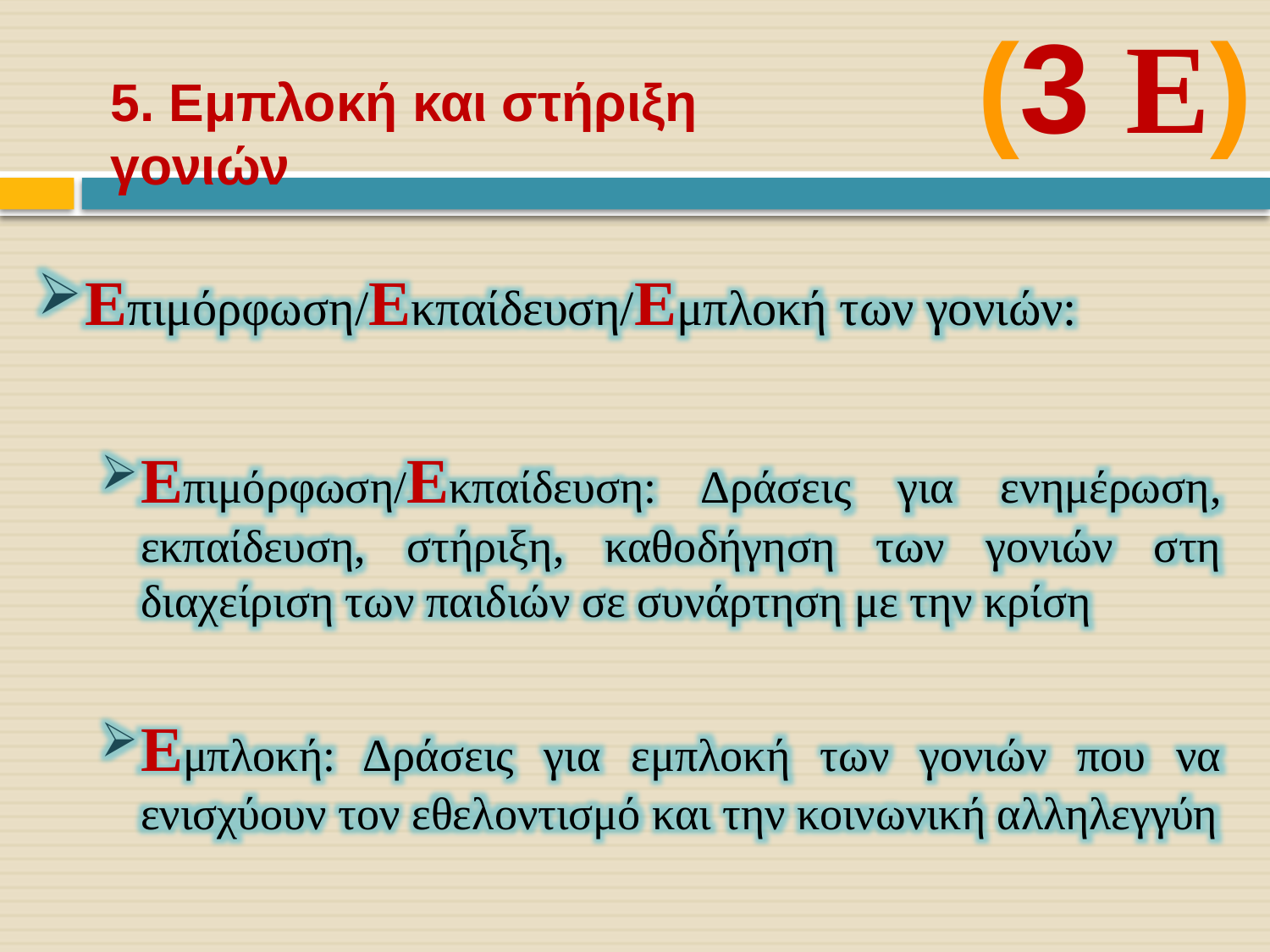

(3 Ε)
5. Εμπλοκή και στήριξη γονιών
Επιμόρφωση/Εκπαίδευση/Εμπλοκή των γονιών:

Επιμόρφωση/Εκπαίδευση: Δράσεις για ενημέρωση, εκπαίδευση, στήριξη, καθοδήγηση των γονιών στη διαχείριση των παιδιών σε συνάρτηση με την κρίση

Εμπλοκή: Δράσεις για εμπλοκή των γονιών που να ενισχύουν τον εθελοντισμό και την κοινωνική αλληλεγγύη